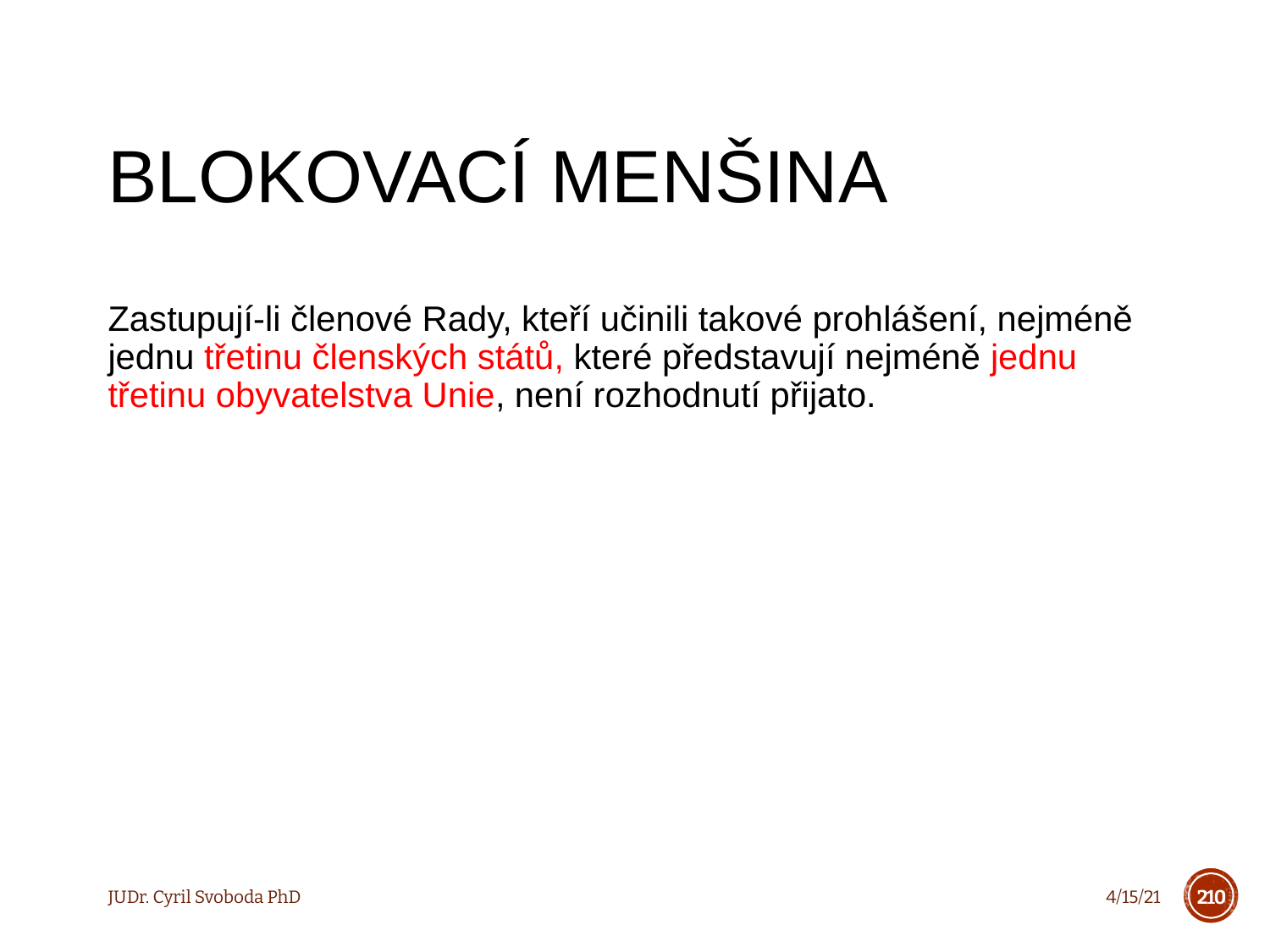

# Blokovací menšina
Zastupují-li členové Rady, kteří učinili takové prohlášení, nejméně jednu třetinu členských států, které představují nejméně jednu třetinu obyvatelstva Unie, není rozhodnutí přijato.

JUDr. Cyril Svoboda PhD
4/15/21
210